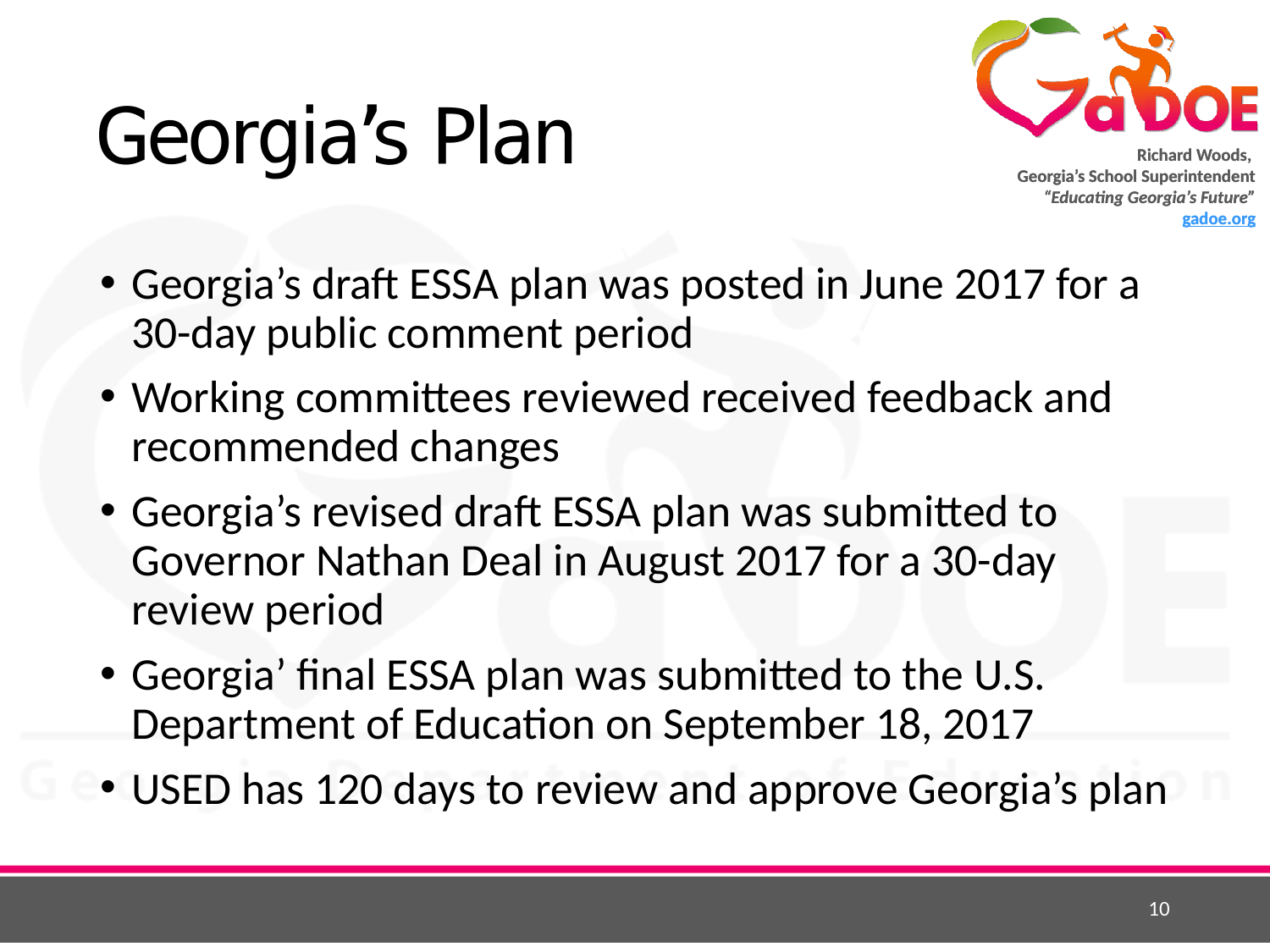

# Georgia’s Plan
Georgia’s draft ESSA plan was posted in June 2017 for a 30-day public comment period
Working committees reviewed received feedback and recommended changes
Georgia’s revised draft ESSA plan was submitted to Governor Nathan Deal in August 2017 for a 30-day review period
Georgia’ final ESSA plan was submitted to the U.S. Department of Education on September 18, 2017
USED has 120 days to review and approve Georgia’s plan
10